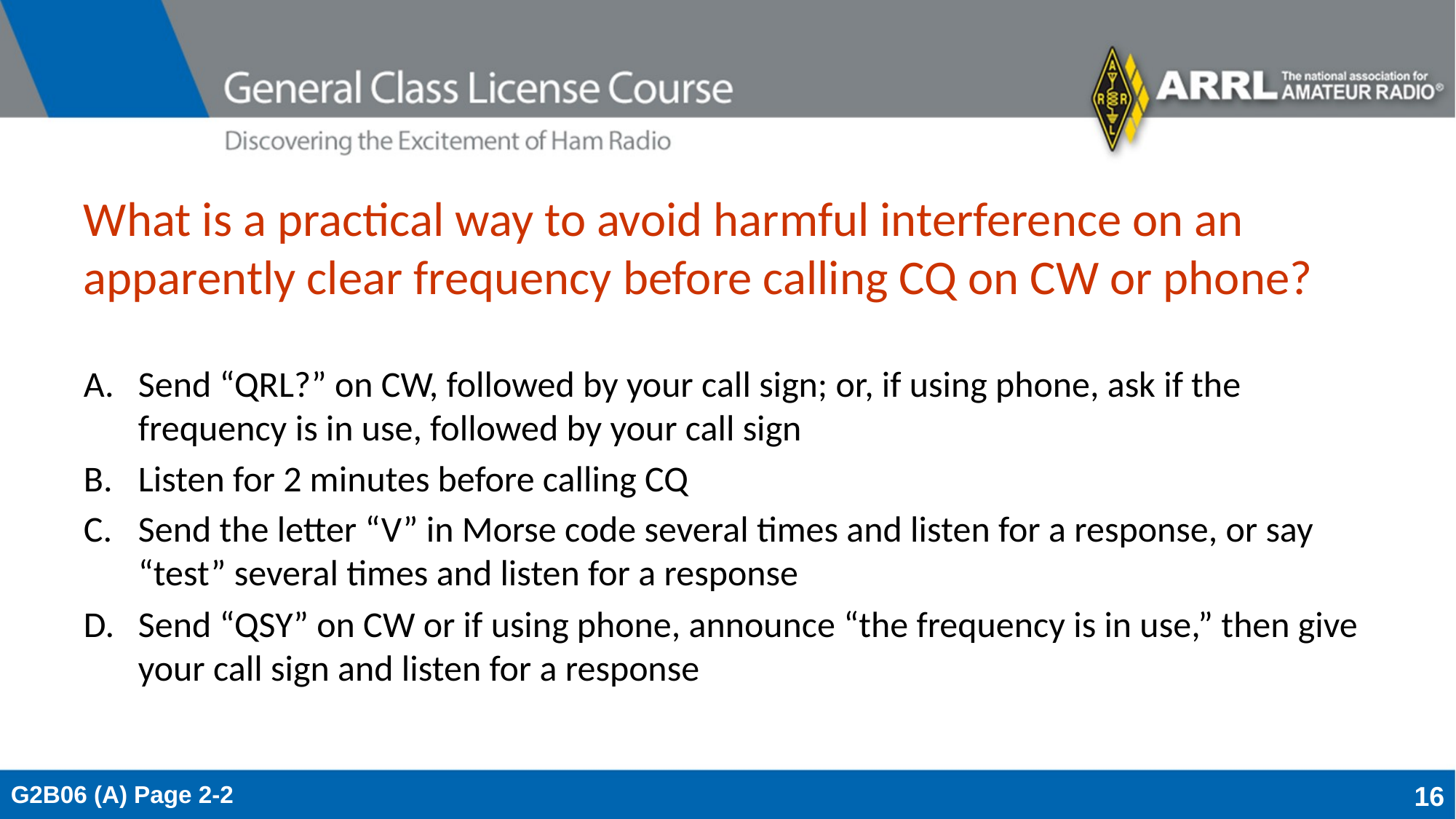

# What is a practical way to avoid harmful interference on an apparently clear frequency before calling CQ on CW or phone?
Send “QRL?” on CW, followed by your call sign; or, if using phone, ask if the frequency is in use, followed by your call sign
Listen for 2 minutes before calling CQ
Send the letter “V” in Morse code several times and listen for a response, or say “test” several times and listen for a response
Send “QSY” on CW or if using phone, announce “the frequency is in use,” then give your call sign and listen for a response
G2B06 (A) Page 2-2
16